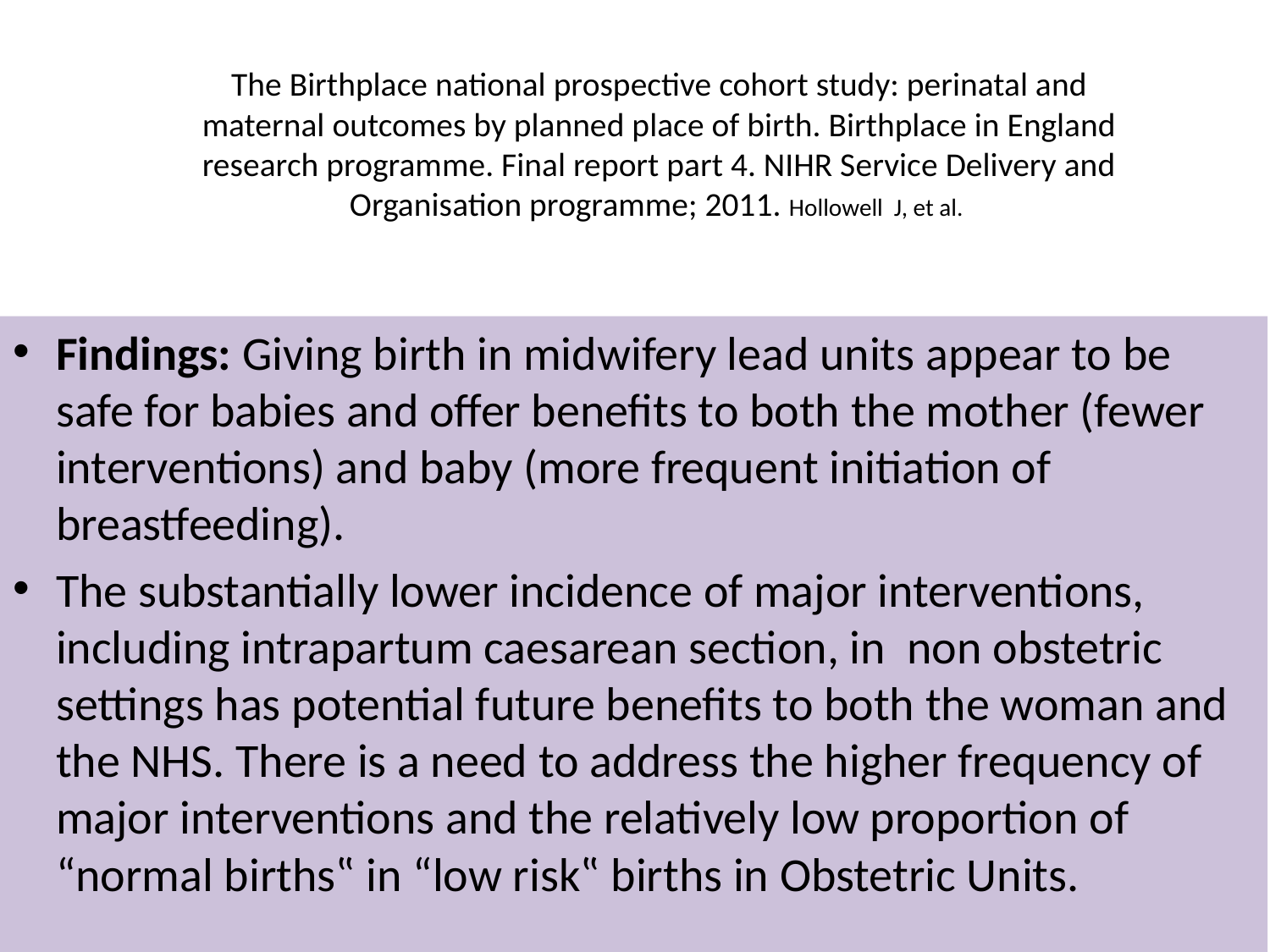

# The Birthplace national prospective cohort study: perinatal and maternal outcomes by planned place of birth. Birthplace in England research programme. Final report part 4. NIHR Service Delivery and Organisation programme; 2011. Hollowell  J, et al.
Findings: Giving birth in midwifery lead units appear to be safe for babies and offer benefits to both the mother (fewer interventions) and baby (more frequent initiation of breastfeeding).
The substantially lower incidence of major interventions, including intrapartum caesarean section, in  non obstetric settings has potential future benefits to both the woman and the NHS. There is a need to address the higher frequency of major interventions and the relatively low proportion of “normal births‟ in “low risk‟ births in Obstetric Units.